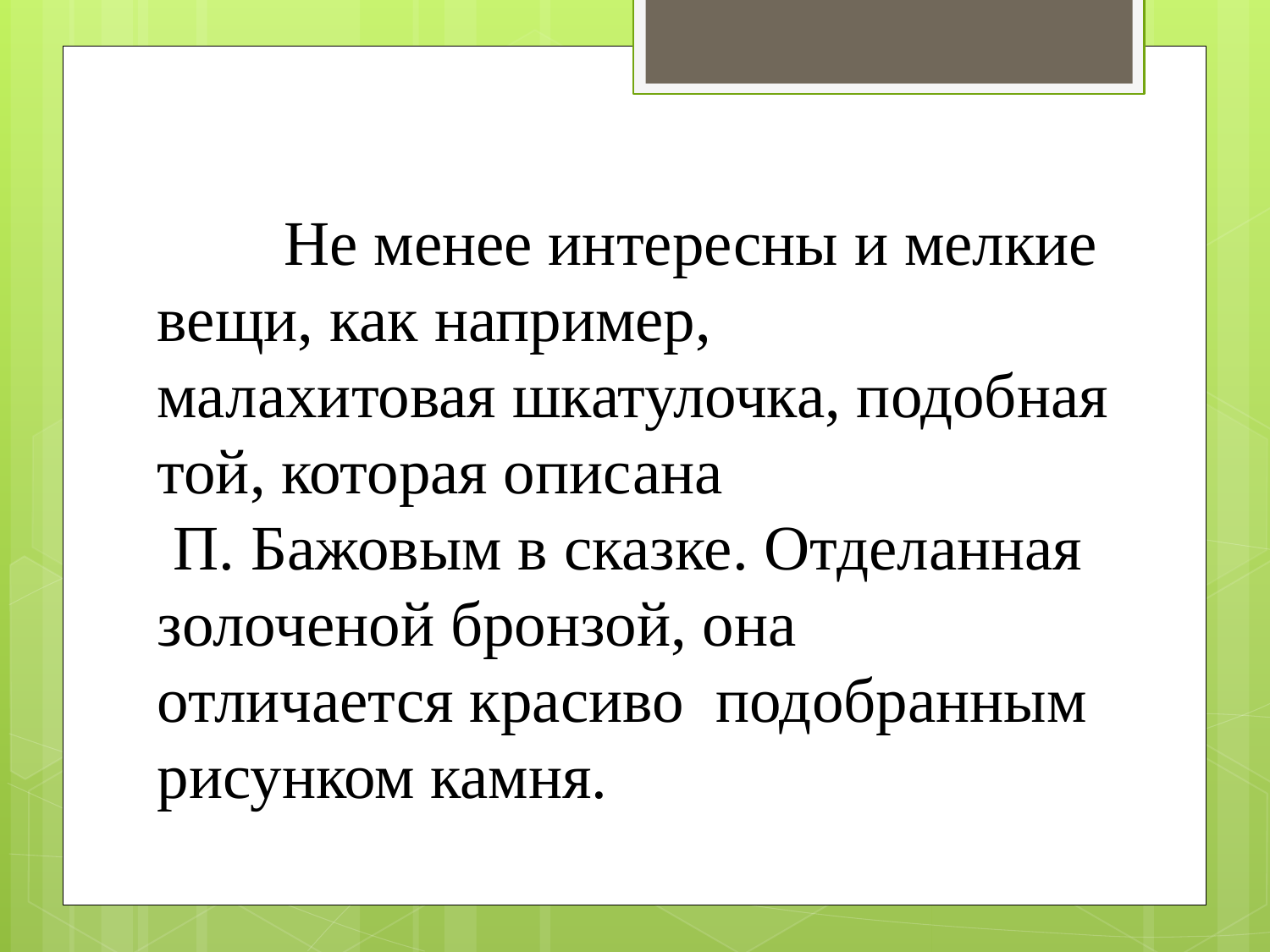

Не менее интересны и мелкие вещи, как например,
малахитовая шкатулочка, подобная той, которая описана
 П. Бажовым в сказке. Отделанная золоченой бронзой, она
отличается красиво  подобранным рисунком камня.